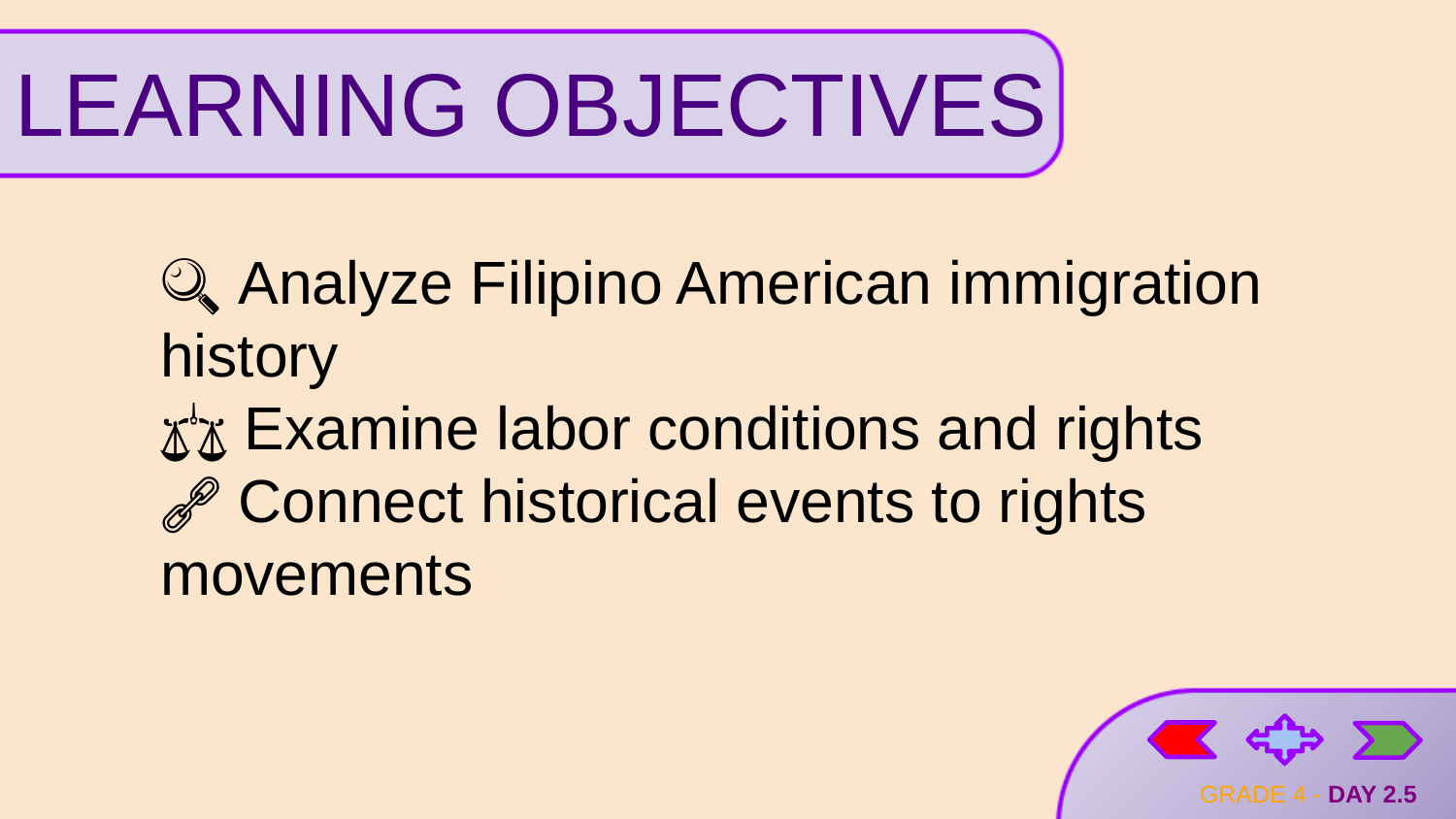

# LEARNING OBJECTIVES

🔍 Analyze Filipino American immigration history
⚖️ Examine labor conditions and rights
🔗 Connect historical events to rights movements

GRADE 4 - DAY 2.5